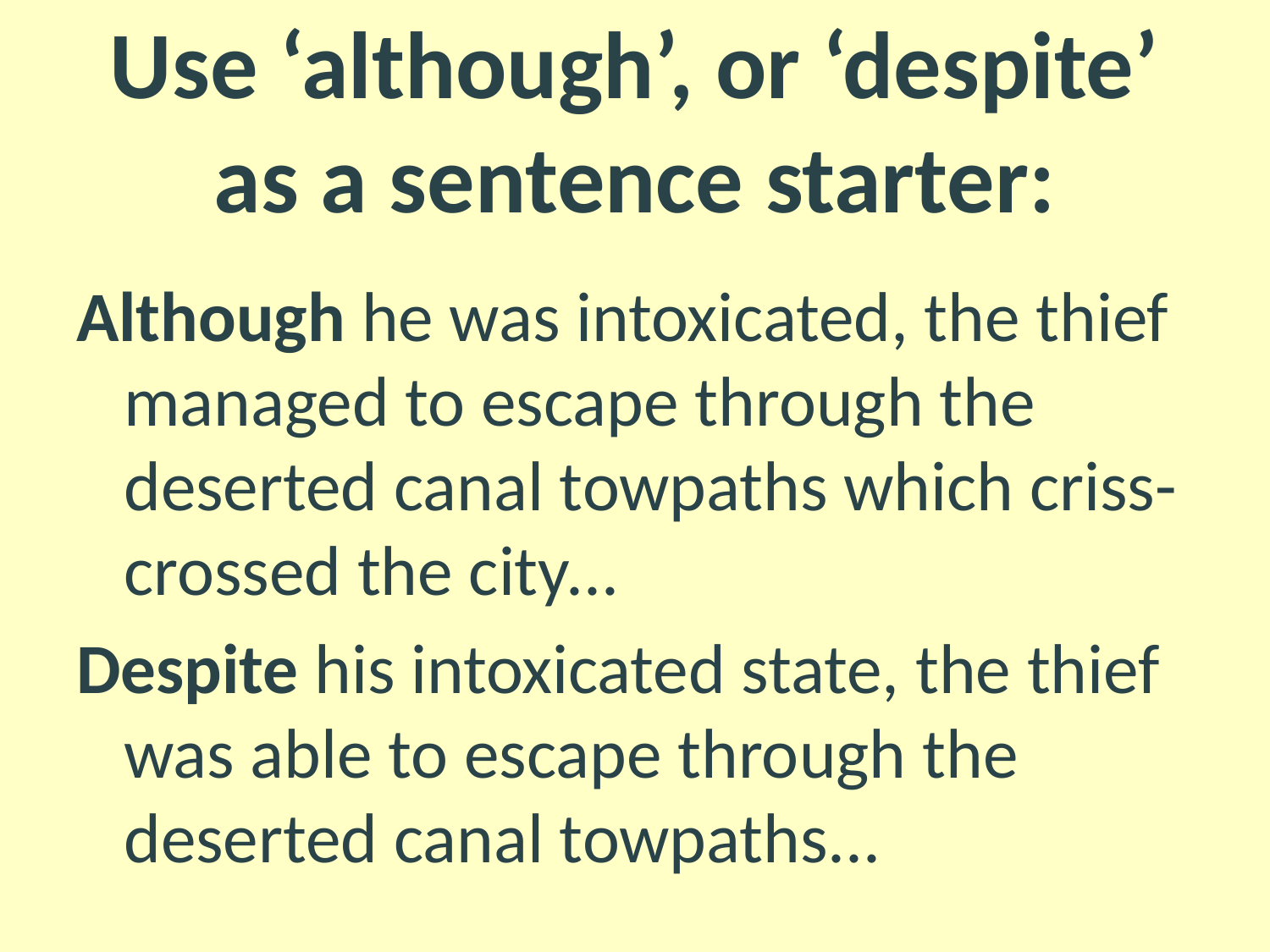

# Use ‘although’, or ‘despite’ as a sentence starter:
Although he was intoxicated, the thief managed to escape through the deserted canal towpaths which criss-crossed the city...
Despite his intoxicated state, the thief was able to escape through the deserted canal towpaths...